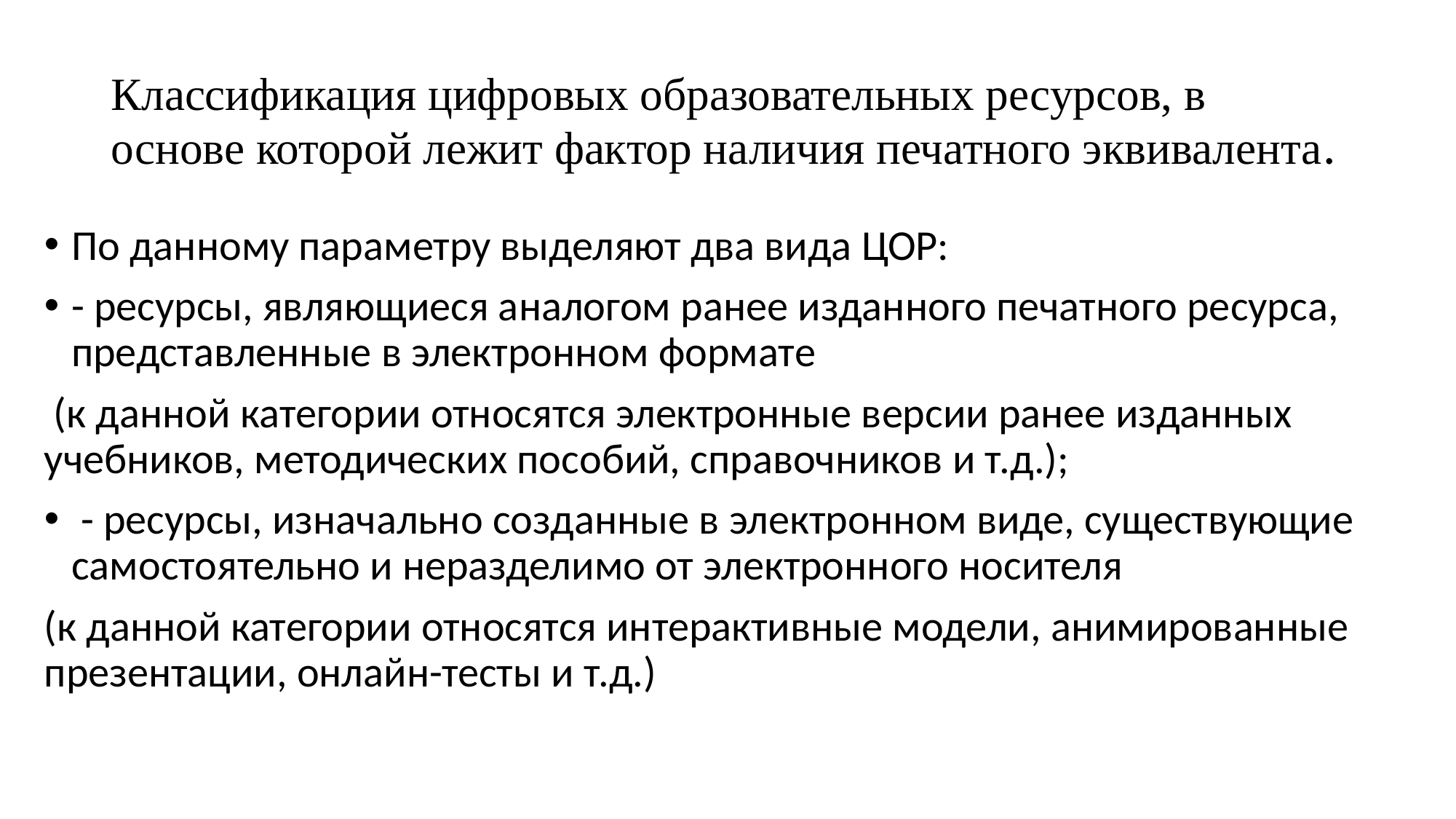

# Классификация цифровых образовательных ресурсов, в основе которой лежит фактор наличия печатного эквивалента.
По данному параметру выделяют два вида ЦОР:
- ресурсы, являющиеся аналогом ранее изданного печатного ресурса, представленные в электронном формате
 (к данной категории относятся электронные версии ранее изданных учебников, методических пособий, справочников и т.д.);
 - ресурсы, изначально созданные в электронном виде, существующие самостоятельно и неразделимо от электронного носителя
(к данной категории относятся интерактивные модели, анимированные презентации, онлайн-тесты и т.д.)